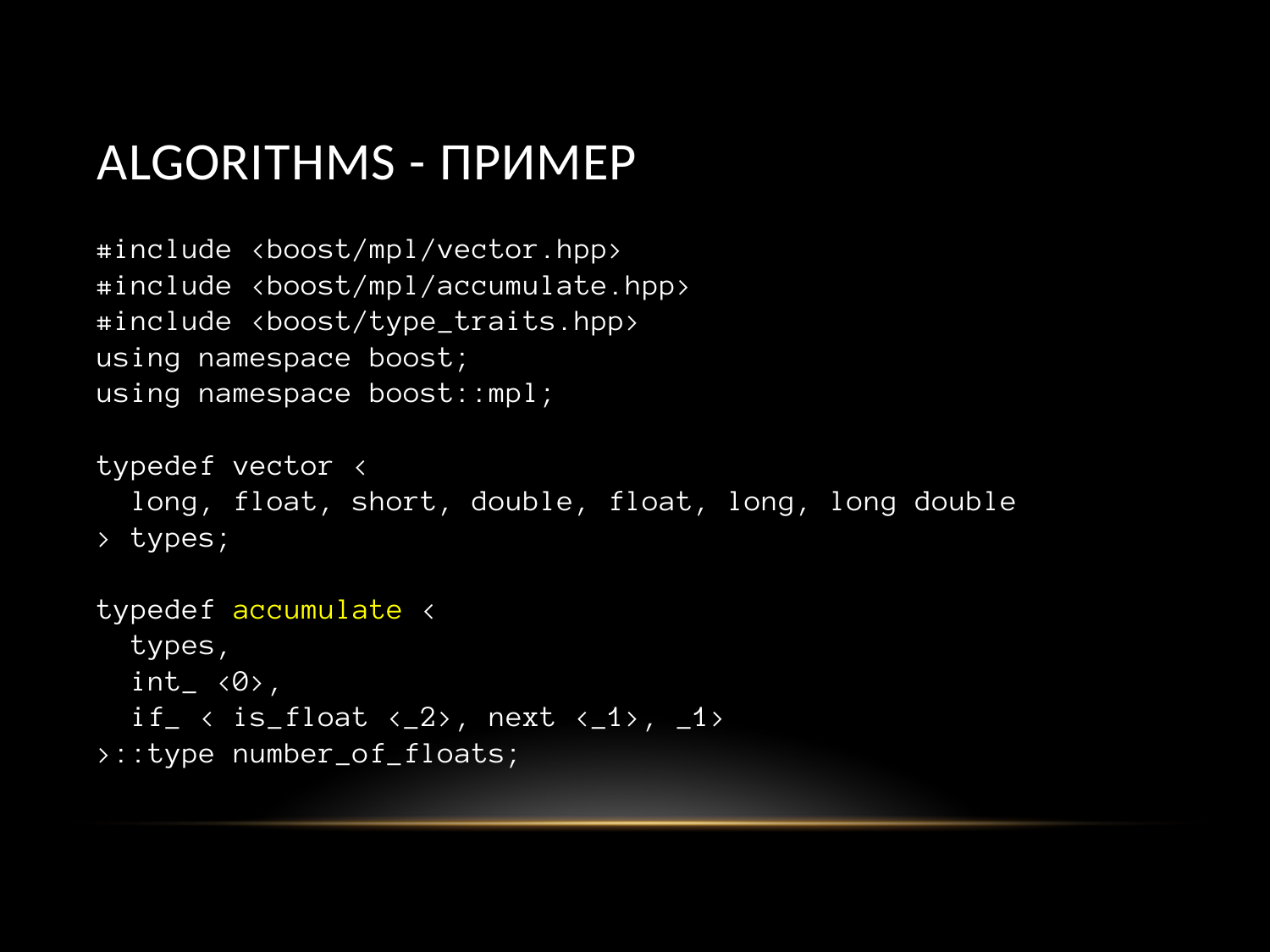

# Algorithms - пример
#include <boost/mpl/vector.hpp>
#include <boost/mpl/accumulate.hpp>
#include <boost/type_traits.hpp>
using namespace boost;
using namespace boost::mpl;

typedef vector <
  long, float, short, double, float, long, long double
> types;

typedef accumulate <
  types,
  int_ <0>,
  if_ < is_float <_2>, next <_1>, _1>
>::type number_of_floats;